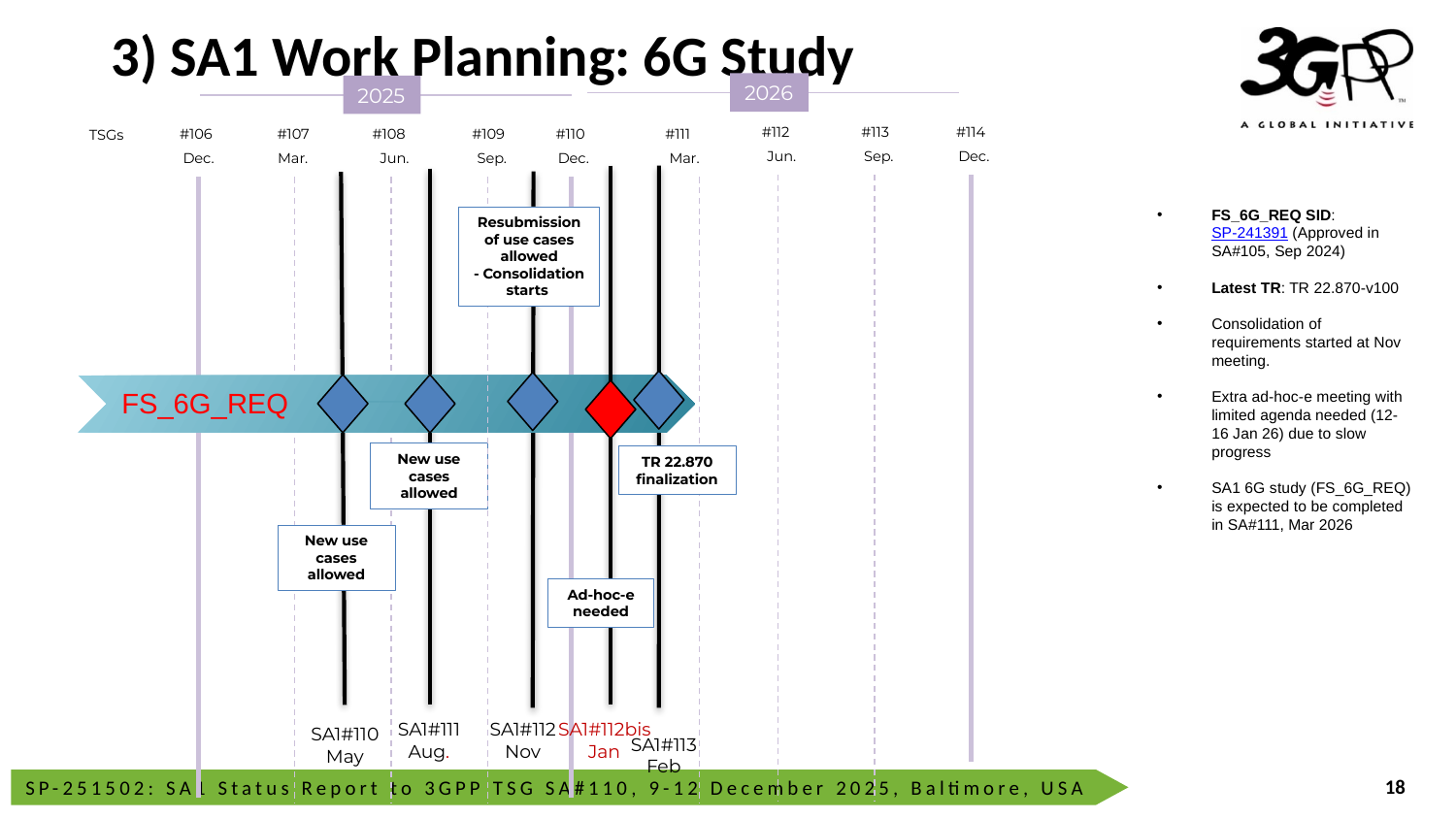

# 3) SA1 Work Planning: 6G Study
2026
2025
#112
Jun.
#113
Sep.
#114
Dec.
#106
Dec.
#107
Mar.
#108
Jun.
#109
Sep.
#110
Dec.
#111
Mar.
TSGs
FS_6G_REQ SID: SP-241391 (Approved in SA#105, Sep 2024)
Latest TR: TR 22.870-v100
Consolidation of requirements started at Nov meeting.
Extra ad-hoc-e meeting with limited agenda needed (12-16 Jan 26) due to slow progress
SA1 6G study (FS_6G_REQ) is expected to be completed in SA#111, Mar 2026
Resubmission of use cases allowed
- Consolidation starts

 _____
FS_6G_REQ

New use cases allowed
TR 22.870 finalization
New use cases allowed
Ad-hoc-e
needed
SA1#111
Aug.
SA1#112
Nov
SA1#112bis
Jan
SA1#110
May
SA1#113
Feb